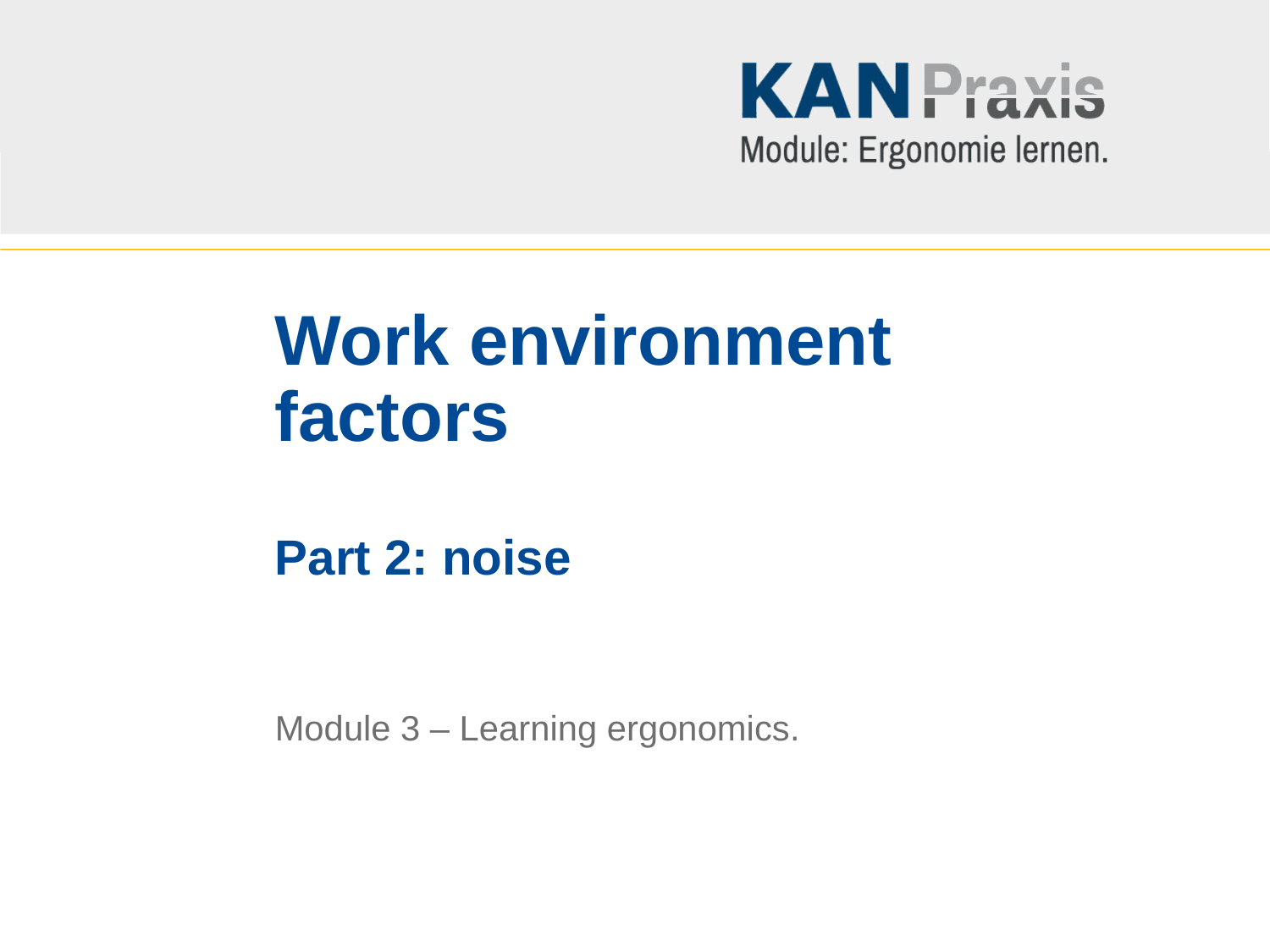

# Work environment factors Part 2: noise
Module 3 – Learning ergonomics.